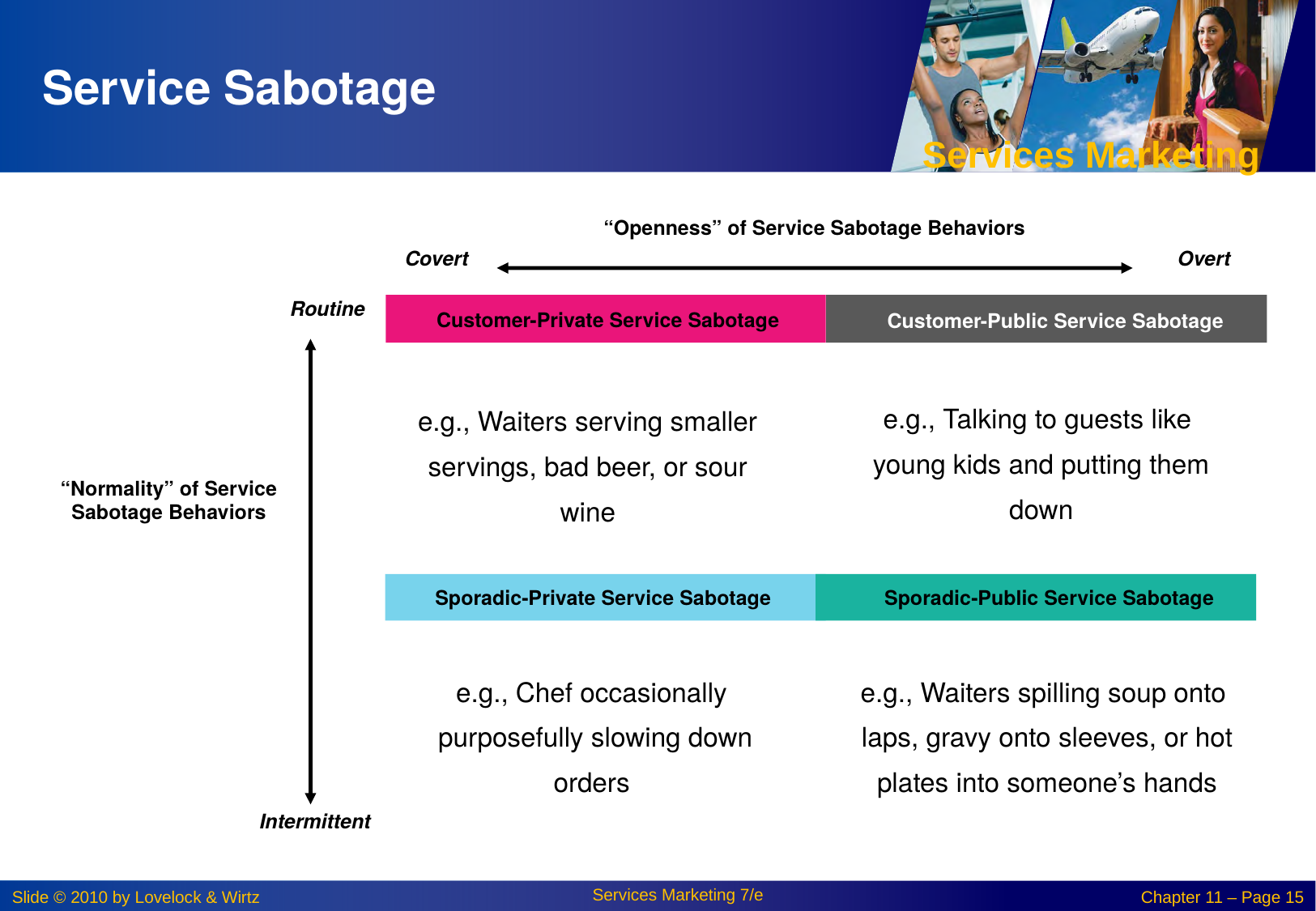

# Service Sabotage
“Openness” of Service Sabotage Behaviors
Covert
Overt

	Customer-Private Service Sabotage
Routine

Customer-Public Service Sabotage

e.g., Talking to guests like
young kids and putting them down
e.g., Waiters serving smaller servings, bad beer, or sour wine
“Normality” of Service Sabotage Behaviors

Sporadic-Public Service Sabotage
Sporadic-Private Service Sabotage
e.g., Chef occasionally
purposefully slowing down orders
e.g., Waiters spilling soup onto
laps, gravy onto sleeves, or hot plates into someone’s hands
Intermittent